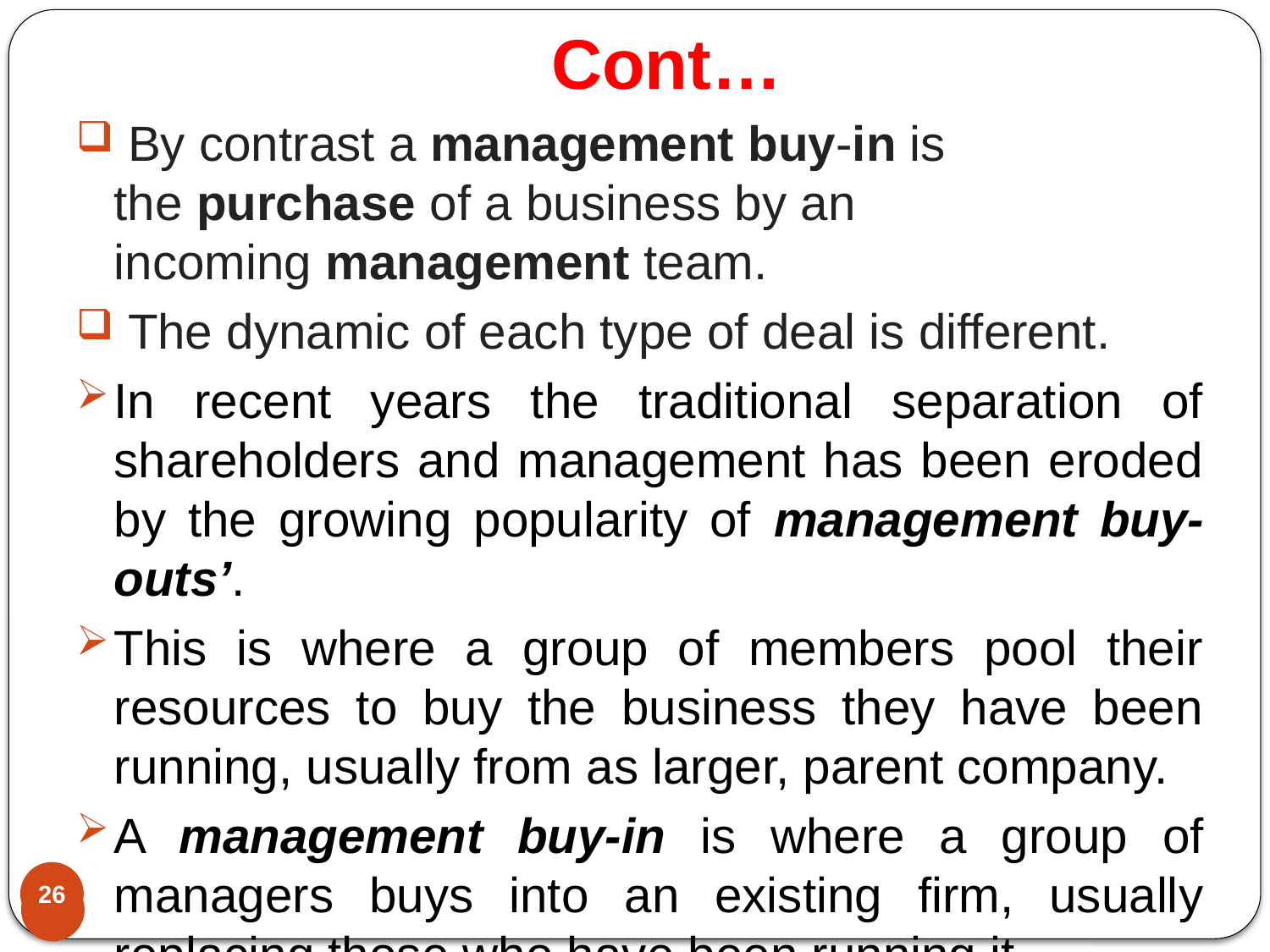

# Cont…
 By contrast a management buy-in is the purchase of a business by an incoming management team.
 The dynamic of each type of deal is different.
In recent years the traditional separation of shareholders and management has been eroded by the growing popularity of management buy-outs’.
This is where a group of members pool their resources to buy the business they have been running, usually from as larger, parent company.
A management buy-in is where a group of managers buys into an existing firm, usually replacing those who have been running it.
26
26